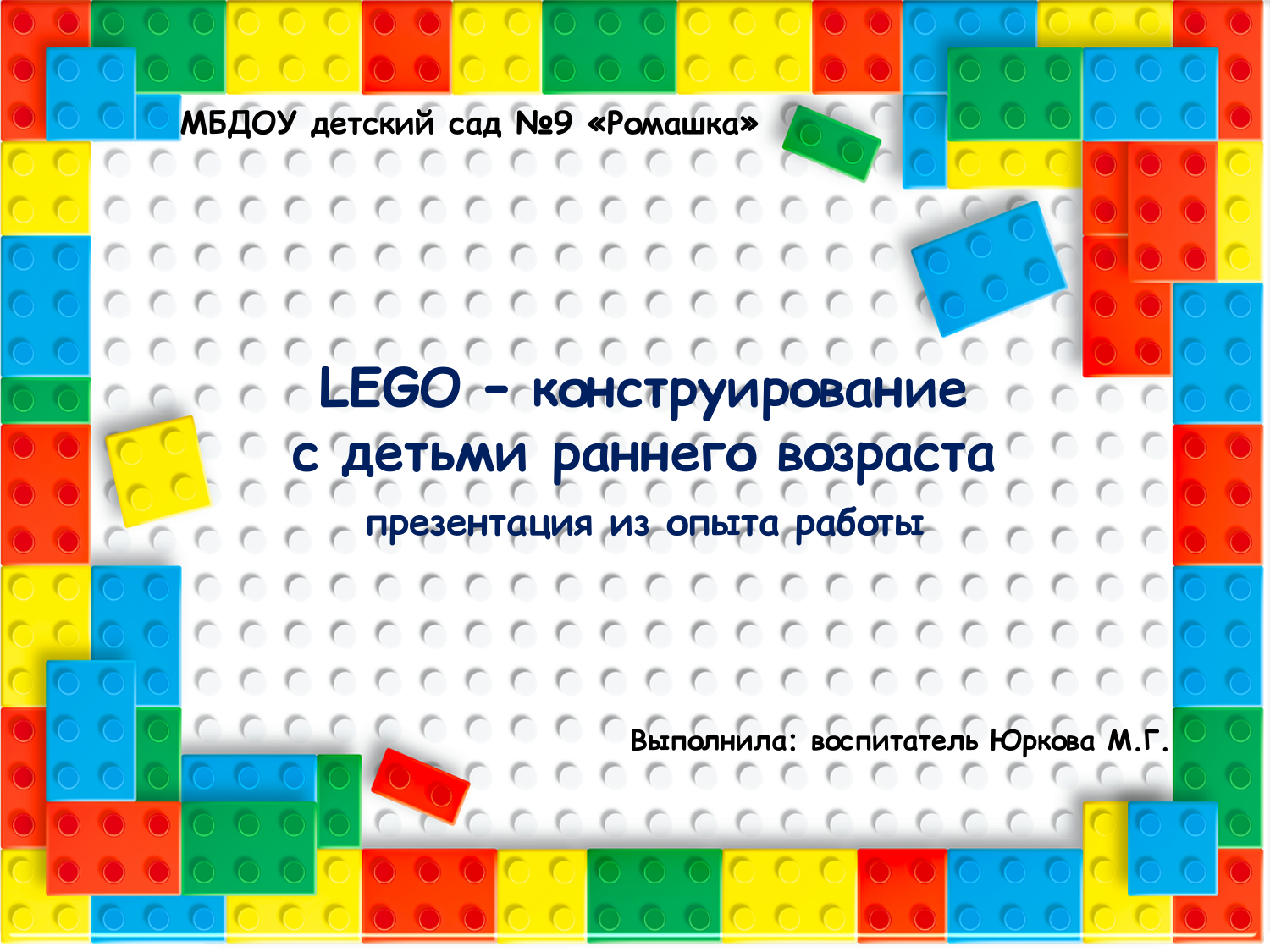

МБДОУ детский сад №9 «Ромашка»
# LEGO – конструирование с детьми раннего возраста презентация из опыта работы
Выполнила: воспитатель Юркова М.Г.